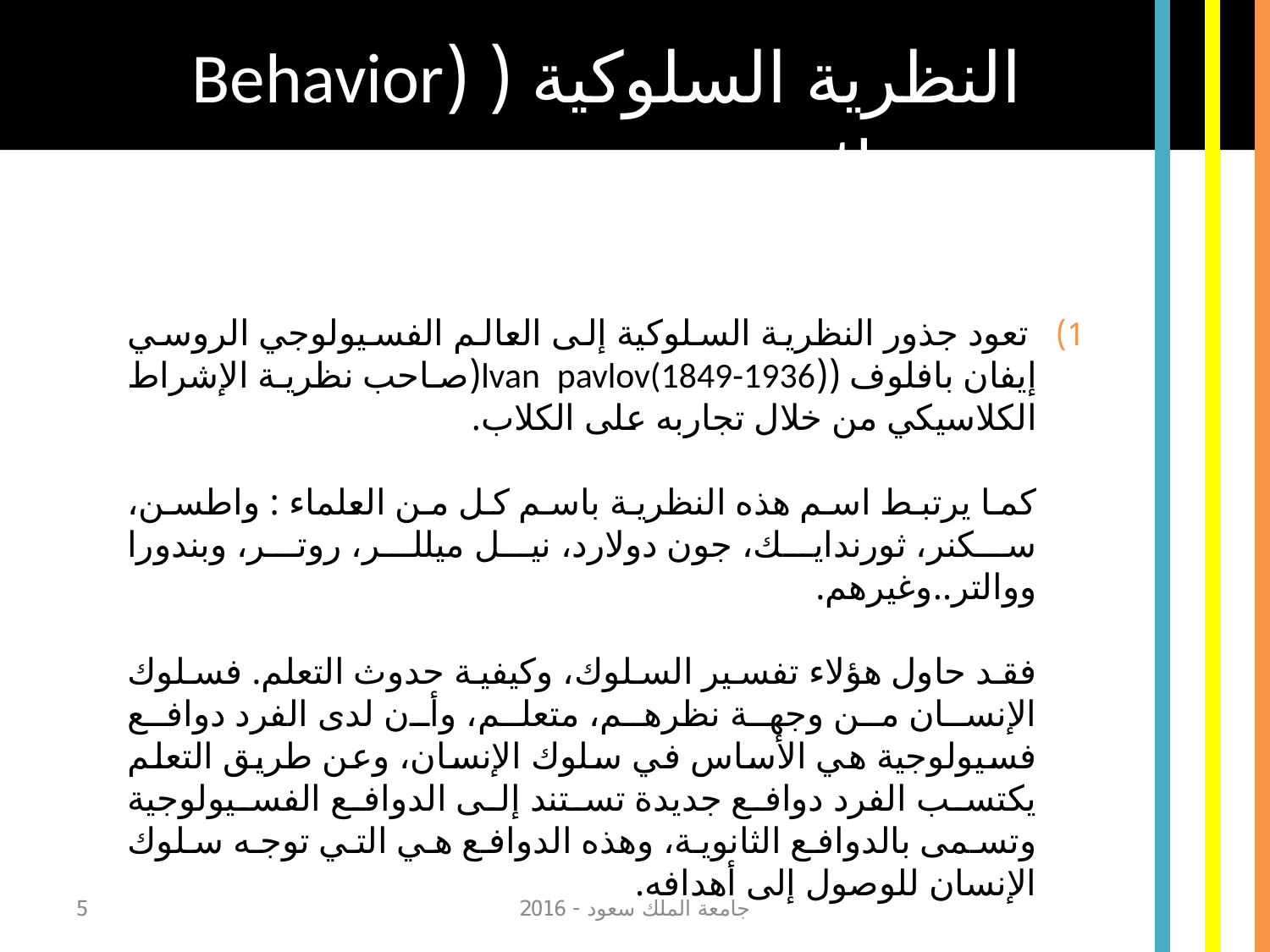

النظرية السلوكية ( (Behavior theory

 تعود جذور النظرية السلوكية إلى العالم الفسيولوجي الروسي إيفان بافلوف ((lvan pavlov(1849-1936(صاحب نظرية الإشراط الكلاسيكي من خلال تجاربه على الكلاب.
كما يرتبط اسم هذه النظرية باسم كل من العلماء : واطسن، سكنر، ثورندايك، جون دولارد، نيل ميللر، روتر، وبندورا ووالتر..وغيرهم.
فقد حاول هؤلاء تفسير السلوك، وكيفية حدوث التعلم. فسلوك الإنسان من وجهة نظرهم، متعلم، وأن لدى الفرد دوافع فسيولوجية هي الأساس في سلوك الإنسان، وعن طريق التعلم يكتسب الفرد دوافع جديدة تستند إلى الدوافع الفسيولوجية وتسمى بالدوافع الثانوية، وهذه الدوافع هي التي توجه سلوك الإنسان للوصول إلى أهدافه.
5
جامعة الملك سعود - 2016